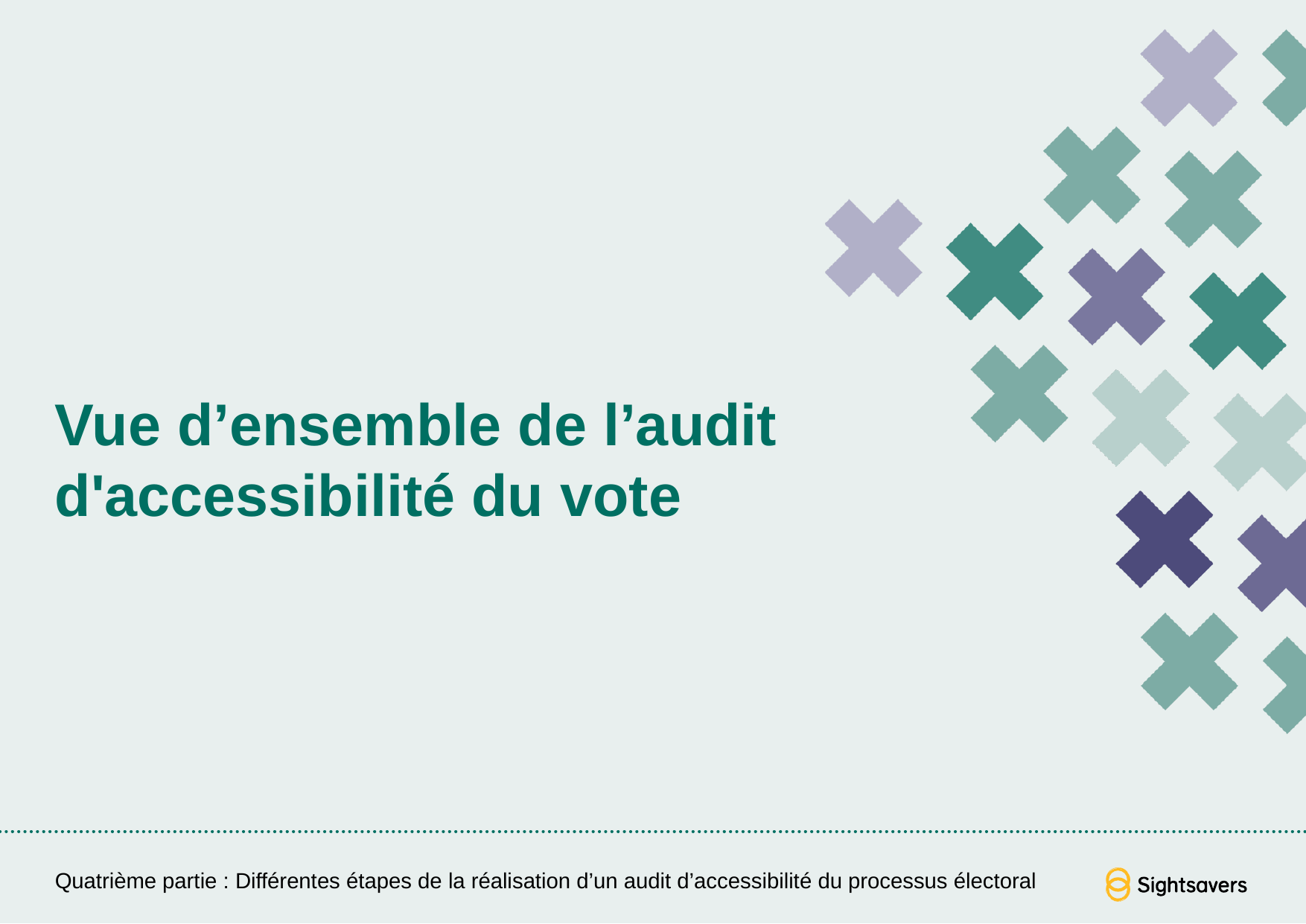

# Vue d’ensemble de l’audit d'accessibilité du vote
Quatrième partie : Différentes étapes de la réalisation d’un audit d’accessibilité du processus électoral